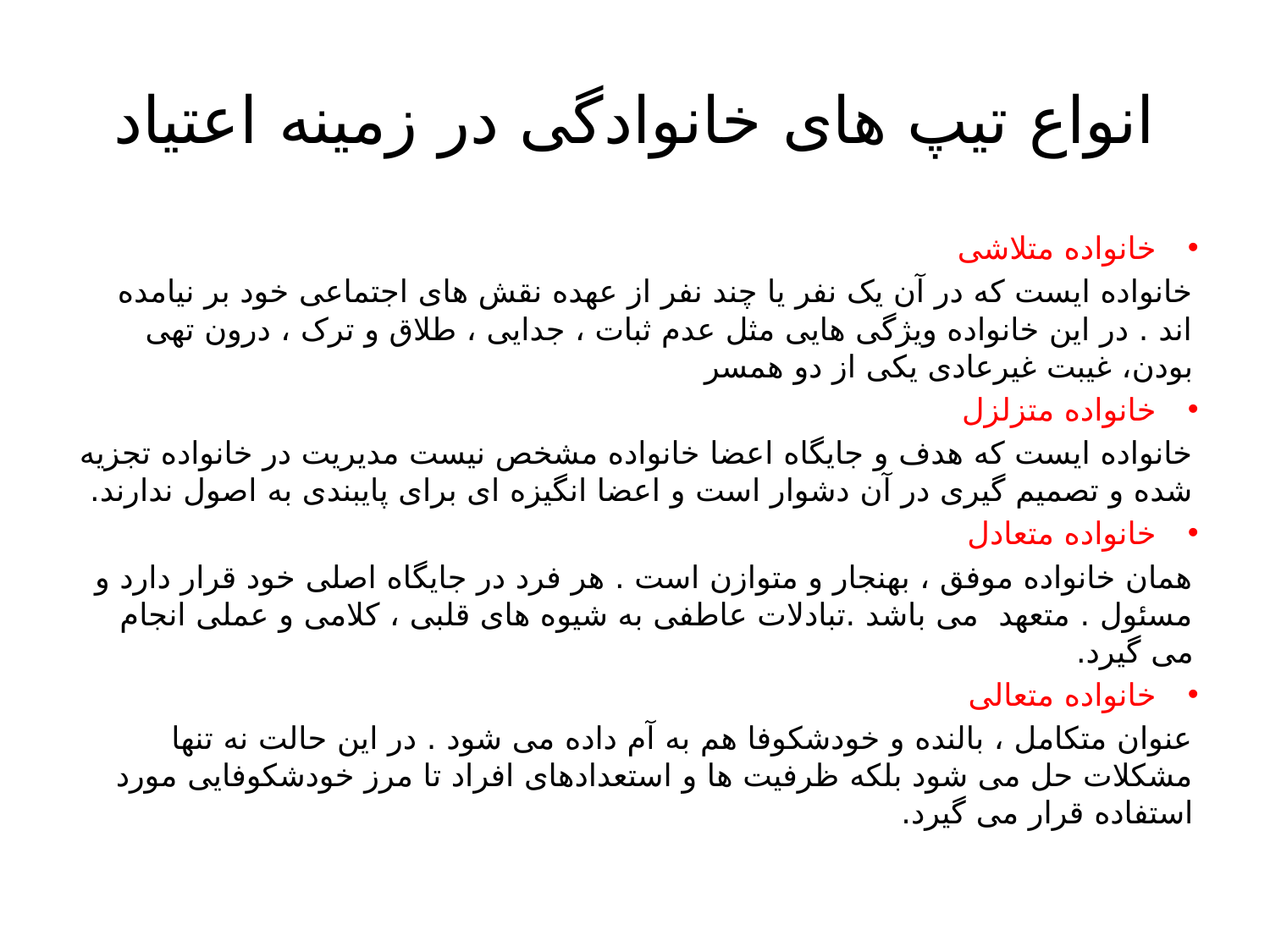

# انواع تیپ های خانوادگی در زمینه اعتیاد
خانواده متلاشی
خانواده ایست که در آن یک نفر یا چند نفر از عهده نقش های اجتماعی خود بر نیامده اند . در این خانواده ویژگی هایی مثل عدم ثبات ، جدایی ، طلاق و ترک ، درون تهی بودن، غیبت غیرعادی یکی از دو همسر
خانواده متزلزل
خانواده ایست که هدف و جایگاه اعضا خانواده مشخص نیست مدیریت در خانواده تجزیه شده و تصمیم گیری در آن دشوار است و اعضا انگیزه ای برای پایبندی به اصول ندارند.
خانواده متعادل
همان خانواده موفق ، بهنجار و متوازن است . هر فرد در جایگاه اصلی خود قرار دارد و مسئول . متعهد  می باشد .تبادلات عاطفی به شیوه های قلبی ، کلامی و عملی انجام می گیرد.
خانواده متعالی
عنوان متکامل ، بالنده و خودشکوفا هم به آم داده می شود . در این حالت نه تنها مشکلات حل می شود بلکه ظرفیت ها و استعدادهای افراد تا مرز خودشکوفایی مورد استفاده قرار می گیرد.